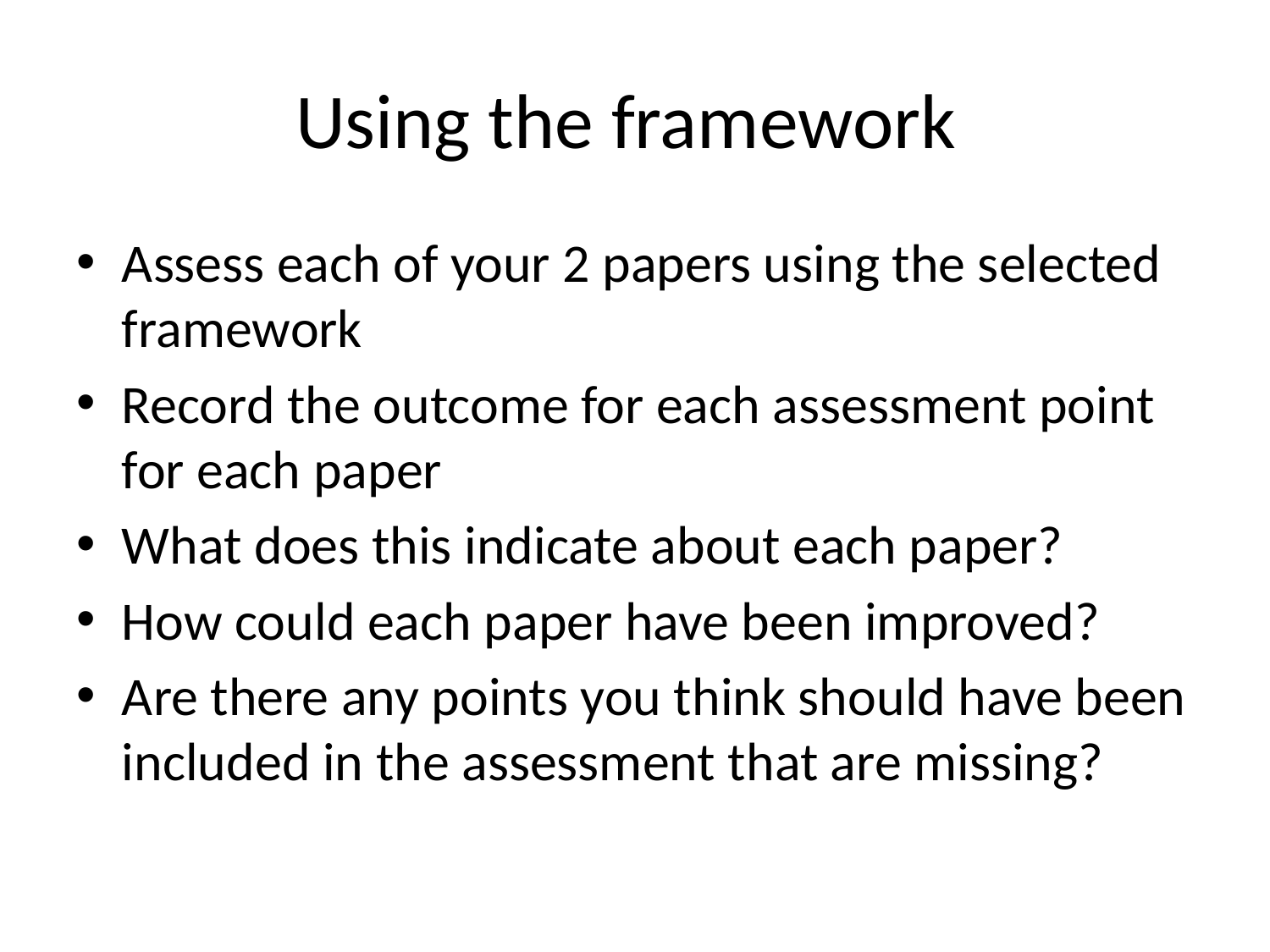

# Using the framework
Assess each of your 2 papers using the selected framework
Record the outcome for each assessment point for each paper
What does this indicate about each paper?
How could each paper have been improved?
Are there any points you think should have been included in the assessment that are missing?